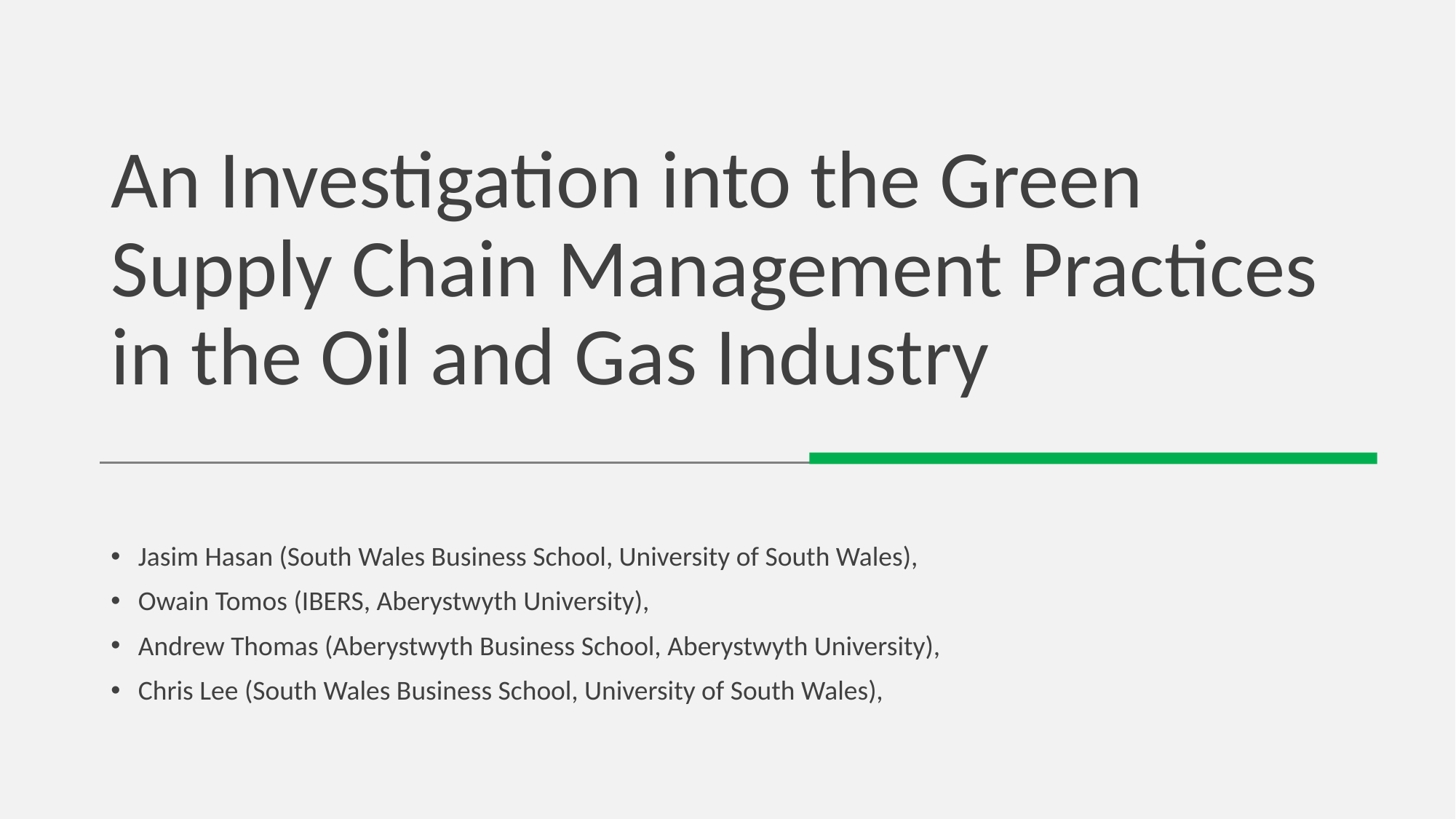

An Investigation into the Green Supply Chain Management Practices in the Oil and Gas Industry

Jasim Hasan (South Wales Business School, University of South Wales),
Owain Tomos (IBERS, Aberystwyth University),
Andrew Thomas (Aberystwyth Business School, Aberystwyth University),
Chris Lee (South Wales Business School, University of South Wales),